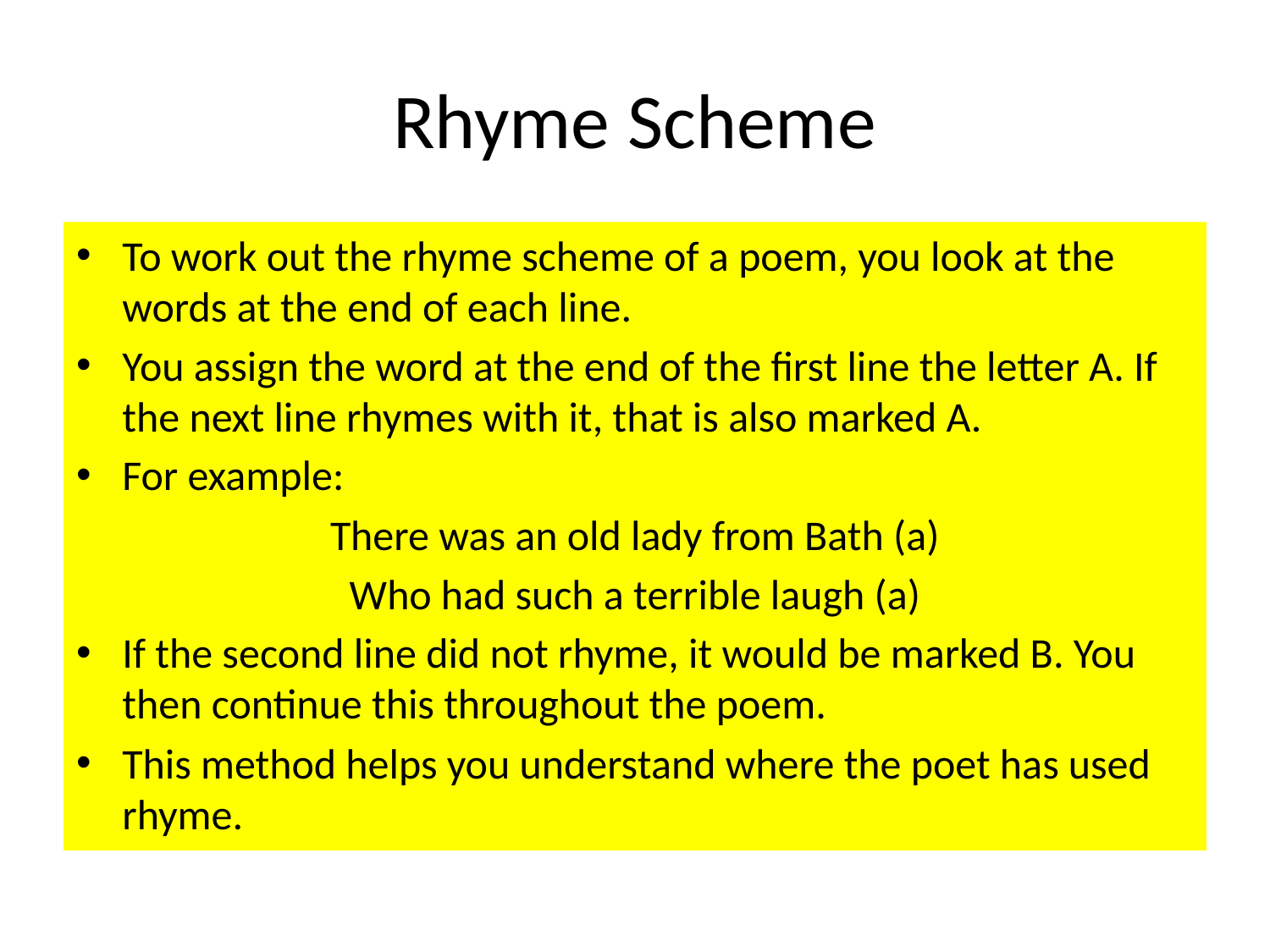

# Rhyme Scheme
To work out the rhyme scheme of a poem, you look at the words at the end of each line.
You assign the word at the end of the first line the letter A. If the next line rhymes with it, that is also marked A.
For example:
There was an old lady from Bath (a)
Who had such a terrible laugh (a)
If the second line did not rhyme, it would be marked B. You then continue this throughout the poem.
This method helps you understand where the poet has used rhyme.